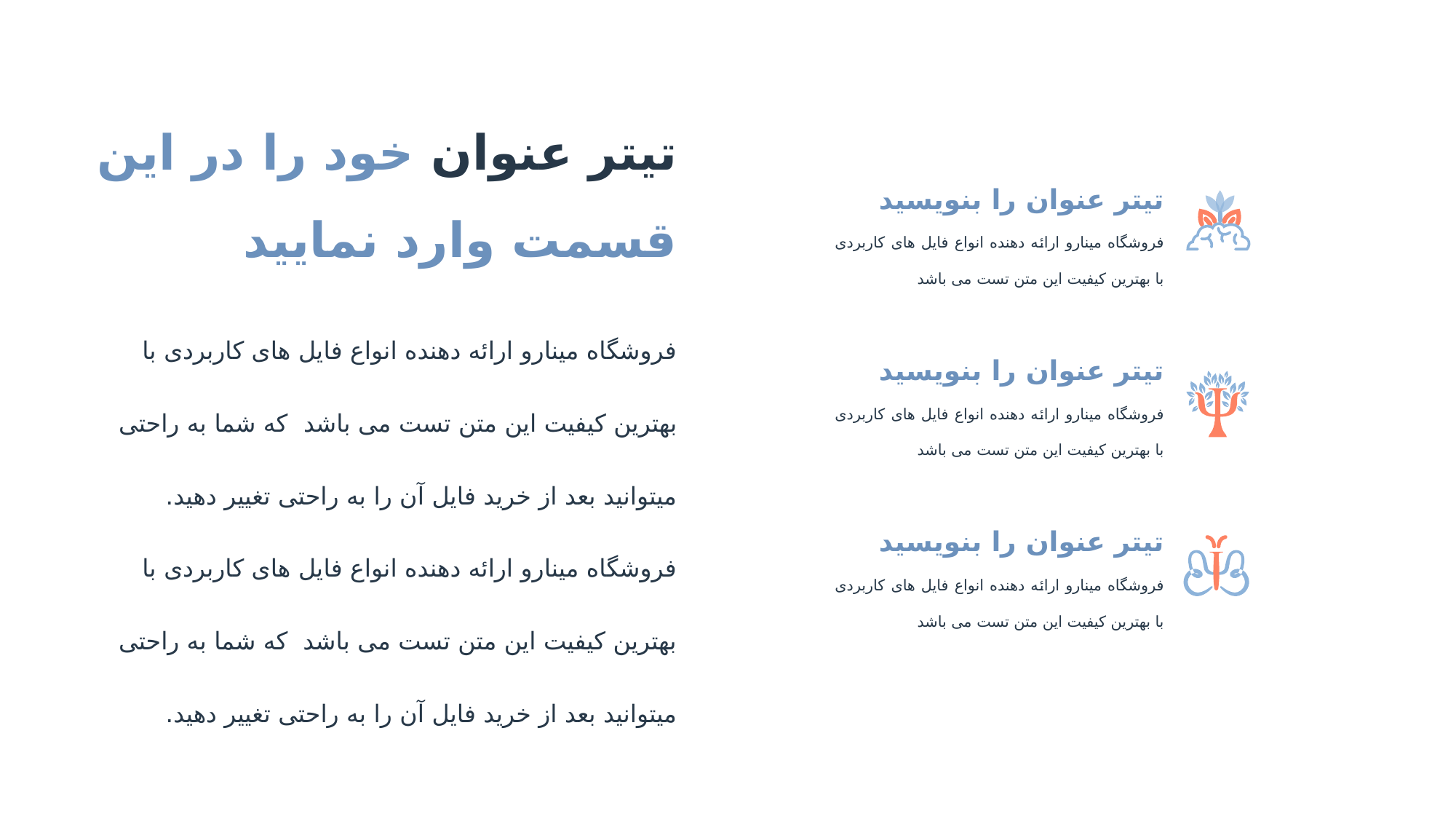

تیتر عنوان خود را در این قسمت وارد نمایید
تیتر عنوان را بنویسید
فروشگاه مینارو ارائه دهنده انواع فایل های کاربردی با بهترین کیفیت این متن تست می باشد

فروشگاه مینارو ارائه دهنده انواع فایل های کاربردی با بهترین کیفیت این متن تست می باشد  که شما به راحتی میتوانید بعد از خرید فایل آن را به راحتی تغییر دهید. فروشگاه مینارو ارائه دهنده انواع فایل های کاربردی با بهترین کیفیت این متن تست می باشد  که شما به راحتی میتوانید بعد از خرید فایل آن را به راحتی تغییر دهید.
تیتر عنوان را بنویسید
فروشگاه مینارو ارائه دهنده انواع فایل های کاربردی با بهترین کیفیت این متن تست می باشد

تیتر عنوان را بنویسید
فروشگاه مینارو ارائه دهنده انواع فایل های کاربردی با بهترین کیفیت این متن تست می باشد